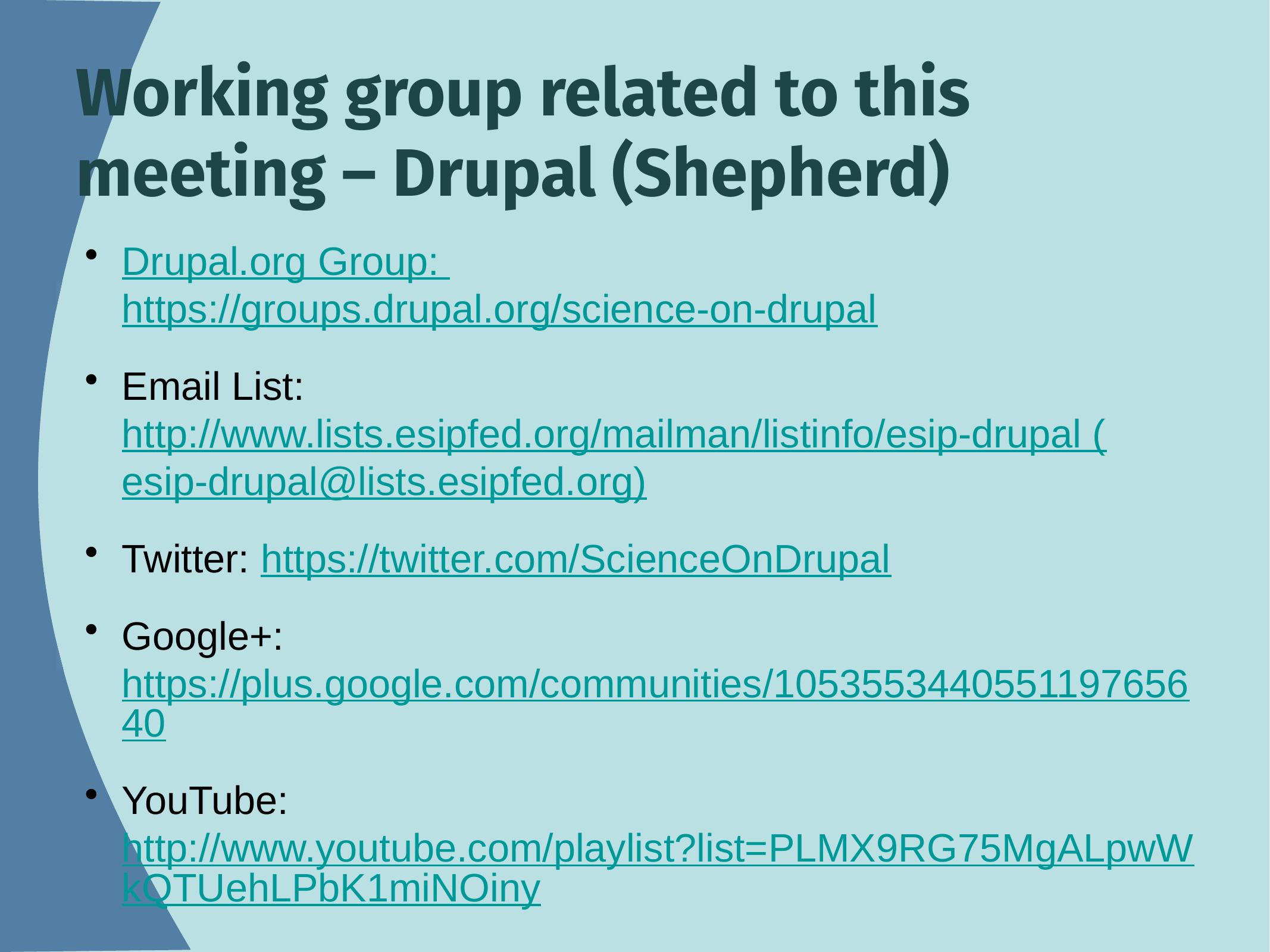

# Working group related to this meeting – Drupal (Shepherd)
Drupal.org Group: https://groups.drupal.org/science-on-drupal
Email List: http://www.lists.esipfed.org/mailman/listinfo/esip-drupal (esip-drupal@lists.esipfed.org)
Twitter: https://twitter.com/ScienceOnDrupal
Google+: https://plus.google.com/communities/105355344055119765640
YouTube: http://www.youtube.com/playlist?list=PLMX9RG75MgALpwWkQTUehLPbK1miNOiny